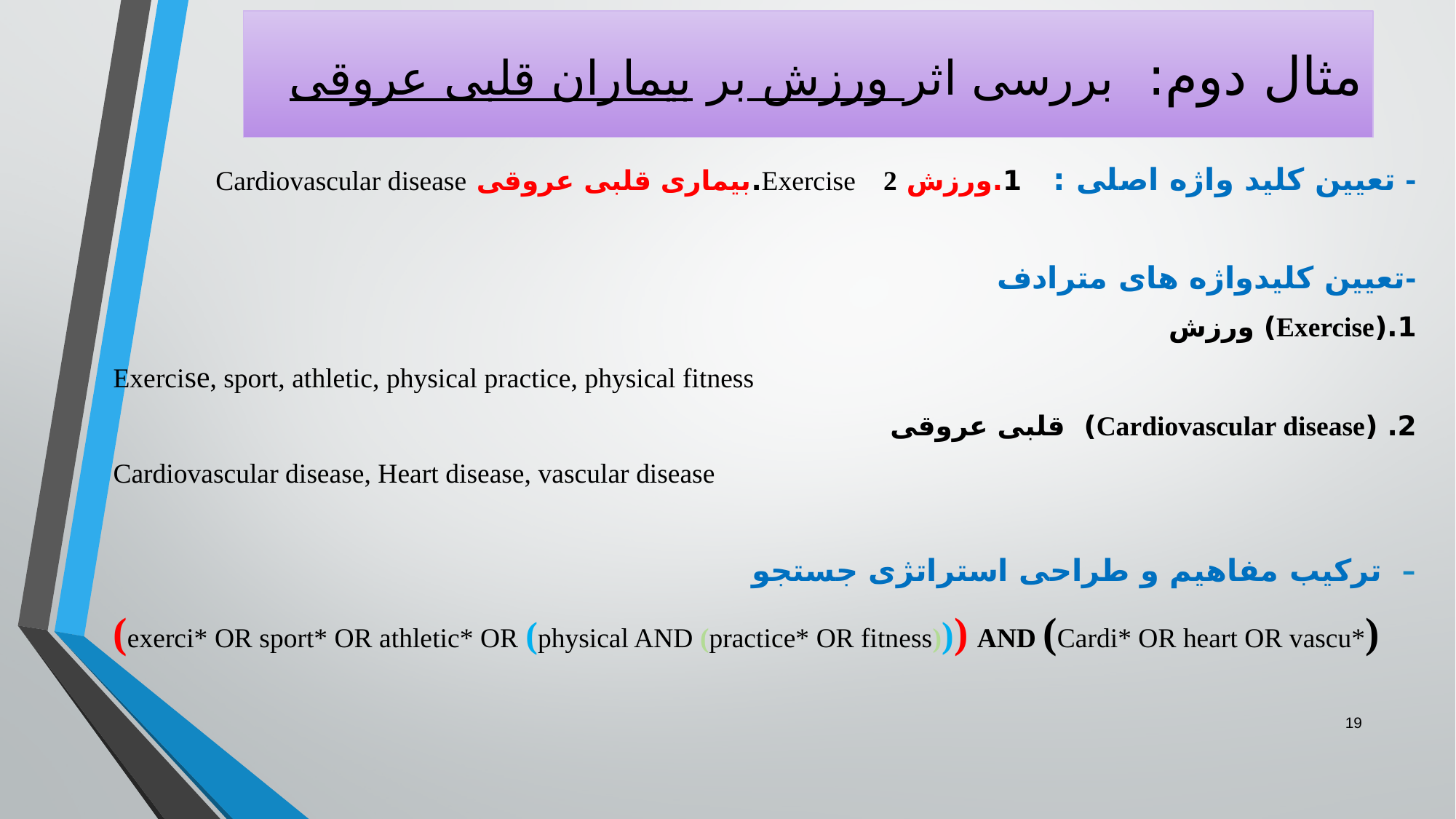

# مثال دوم:  بررسی اثر ورزش بر بیماران قلبی عروقی
- تعیین کلید واژه اصلی :   1.ورزش Exercise    2.بیماری قلبی عروقی Cardiovascular disease

-تعیین کلیدواژه های مترادف
1.(Exercise) ورزش
Exercise, sport, athletic, physical practice, physical fitness
2. (Cardiovascular disease)  قلبی عروقی
Cardiovascular disease, Heart disease, vascular disease

ترکیب مفاهیم و طراحی استراتژی جستجو
(exerci* OR sport* OR athletic* OR (physical AND (practice* OR fitness))) AND (Cardi* OR heart OR vascu*)

19